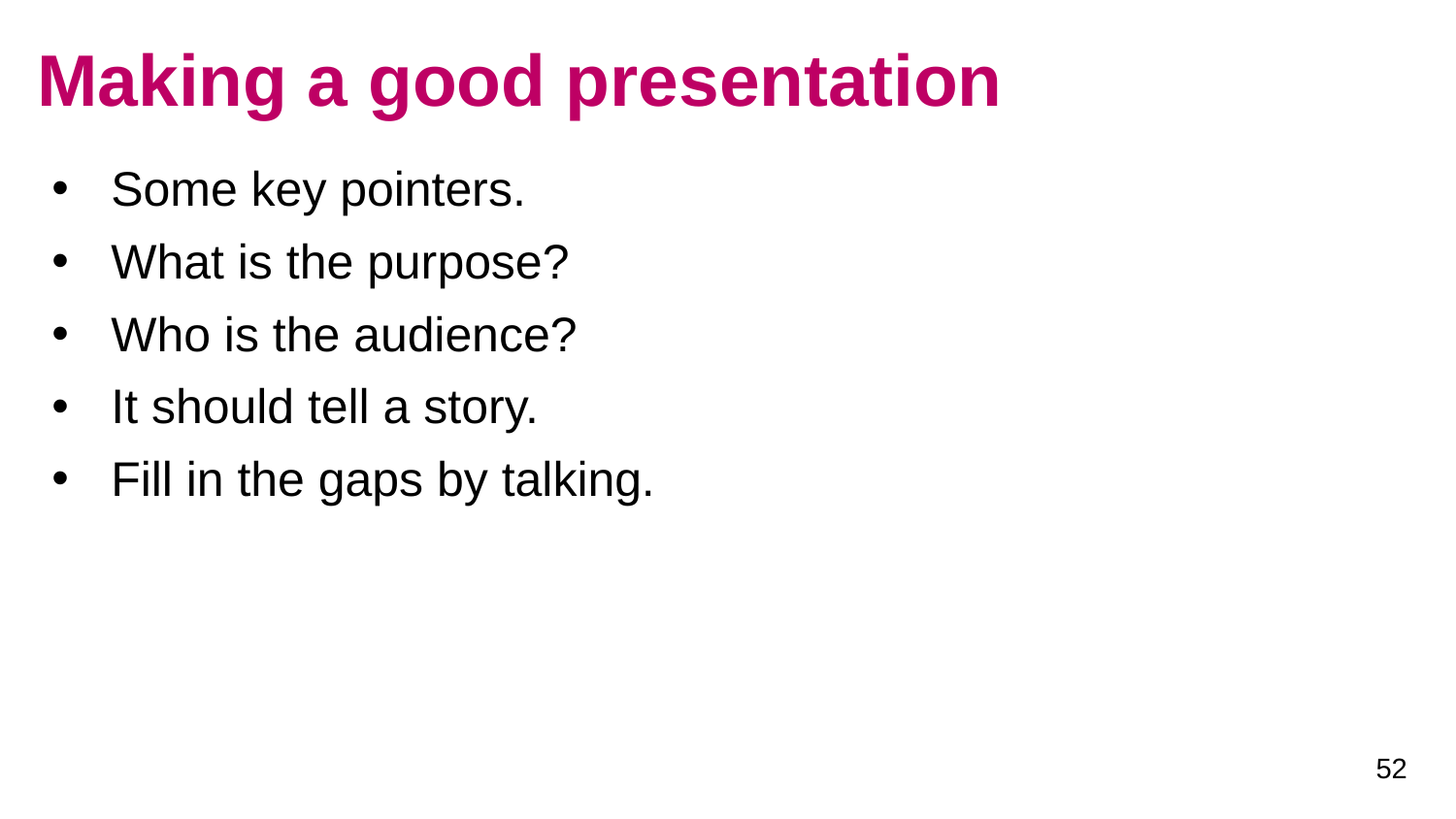

# Making a good presentation
 Some key pointers.
 What is the purpose?
 Who is the audience?
 It should tell a story.
 Fill in the gaps by talking.

52